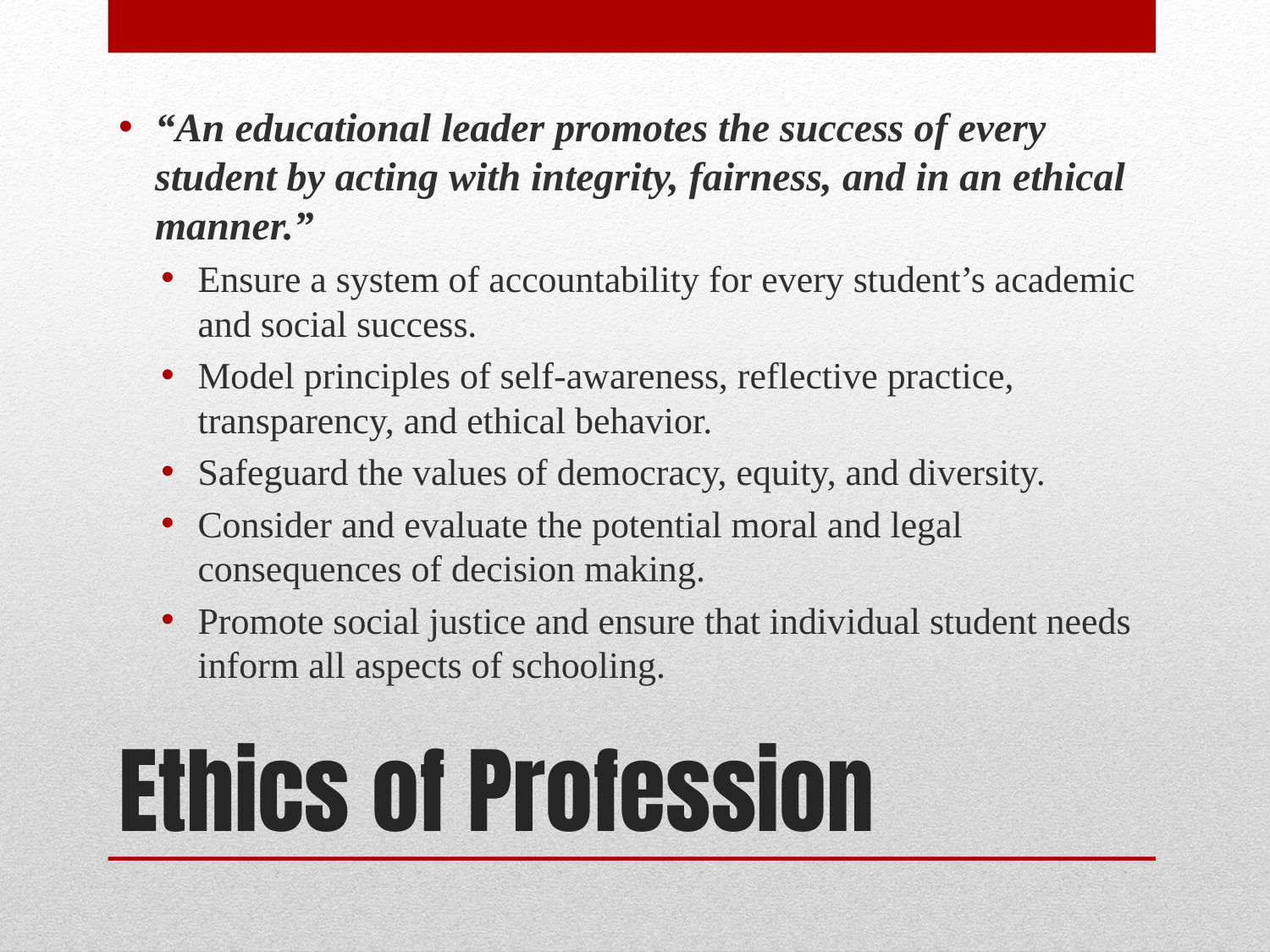

“An educational leader promotes the success of every student by acting with integrity, fairness, and in an ethical manner.”
Ensure a system of accountability for every student’s academic and social success.
Model principles of self-awareness, reflective practice, transparency, and ethical behavior.
Safeguard the values of democracy, equity, and diversity.
Consider and evaluate the potential moral and legal consequences of decision making.
Promote social justice and ensure that individual student needs inform all aspects of schooling.

# Ethics of Profession